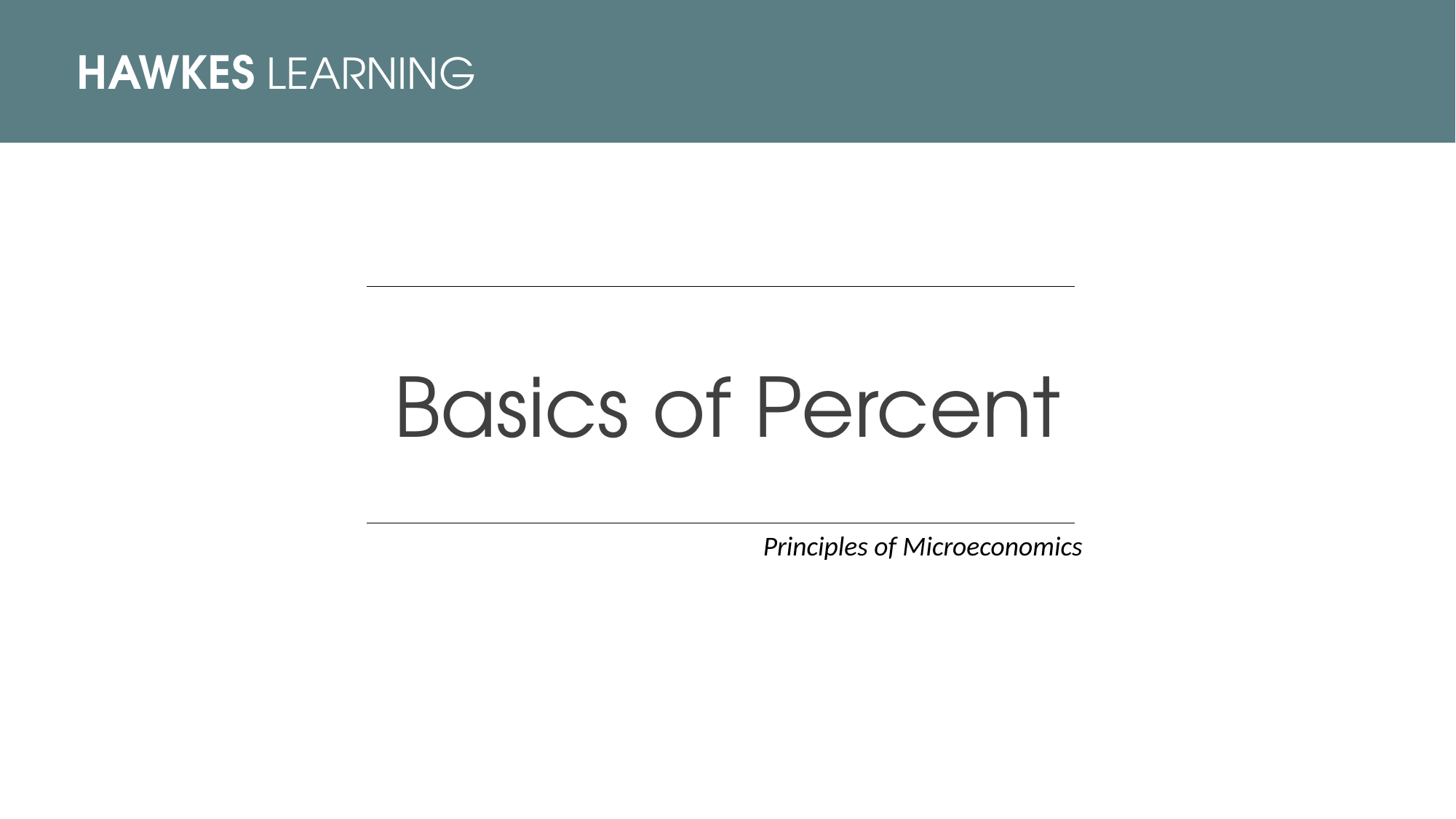

HAWKES LEARNING
Basics of Percent
Principles of Microeconomics